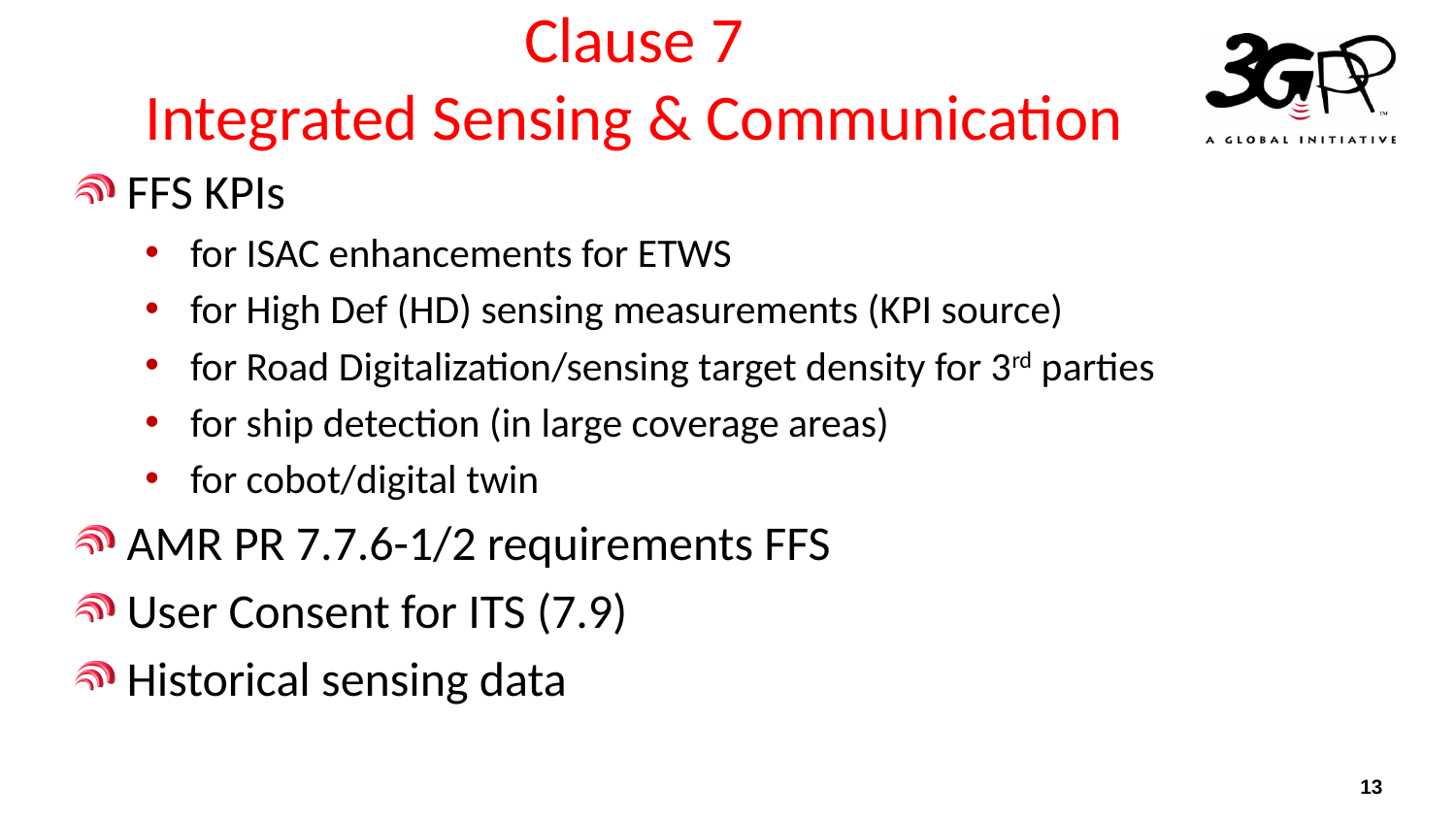

# Clause 7 Integrated Sensing & Communication
FFS KPIs
for ISAC enhancements for ETWS
for High Def (HD) sensing measurements (KPI source)
for Road Digitalization/sensing target density for 3rd parties
for ship detection (in large coverage areas)
for cobot/digital twin
AMR PR 7.7.6-1/2 requirements FFS
User Consent for ITS (7.9)
Historical sensing data